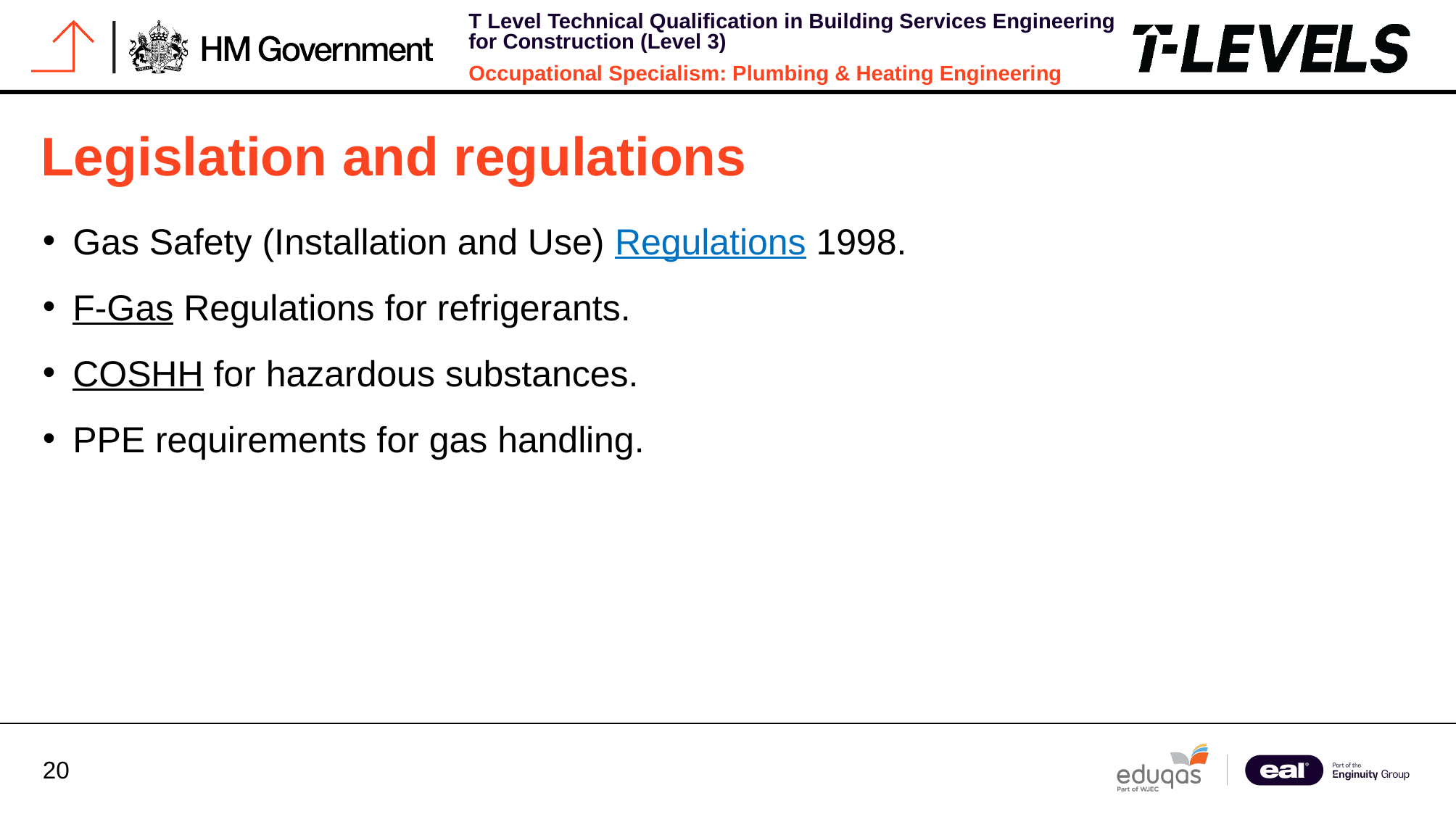

# Legislation and regulations
Gas Safety (Installation and Use) Regulations 1998.
F-Gas Regulations for refrigerants.
COSHH for hazardous substances.
PPE requirements for gas handling.